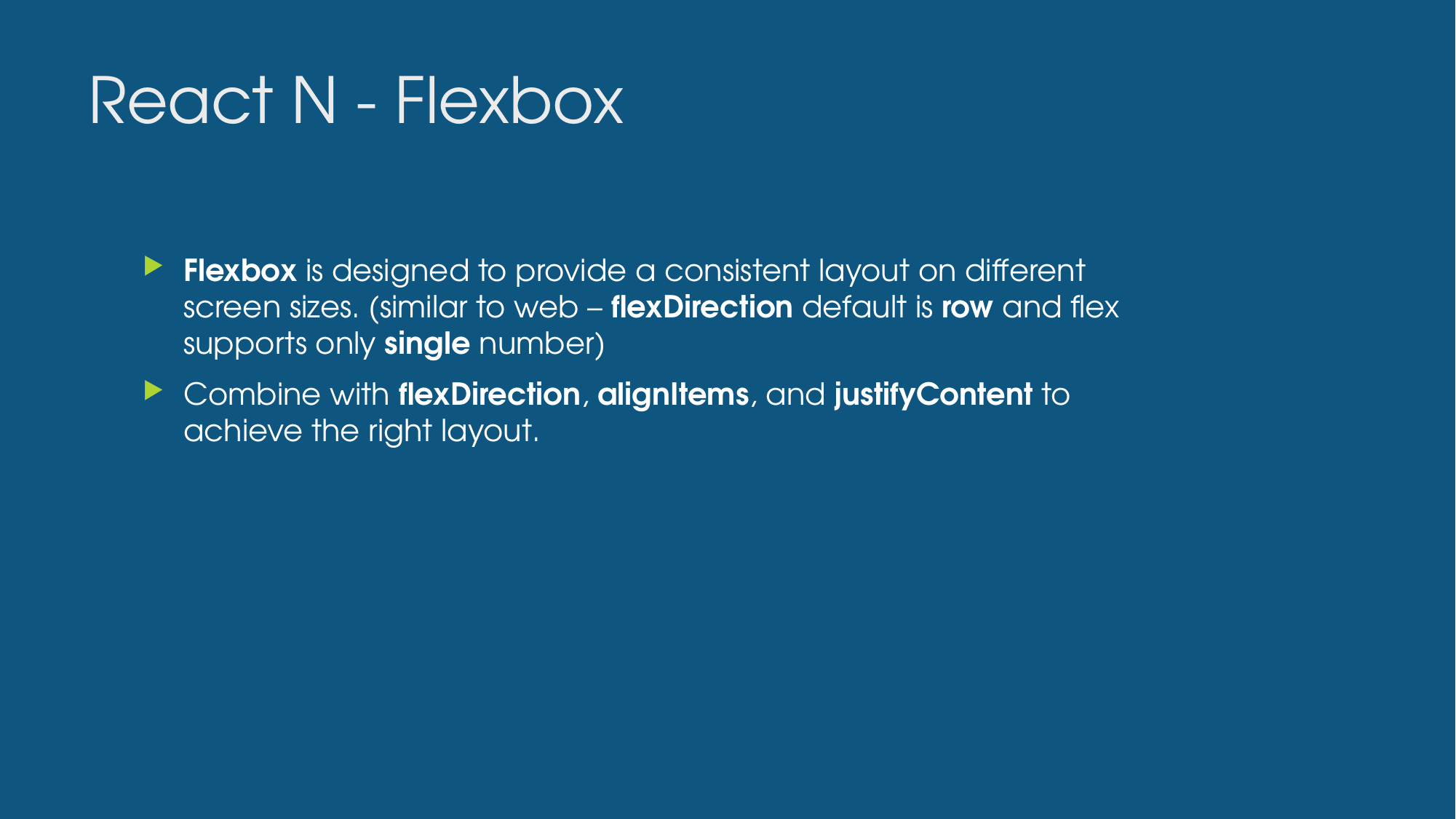

8
# React N - Flexbox
Flexbox is designed to provide a consistent layout on different screen sizes. (similar to web – flexDirection default is row and flex supports only single number)
Combine with flexDirection, alignItems, and justifyContent to achieve the right layout.